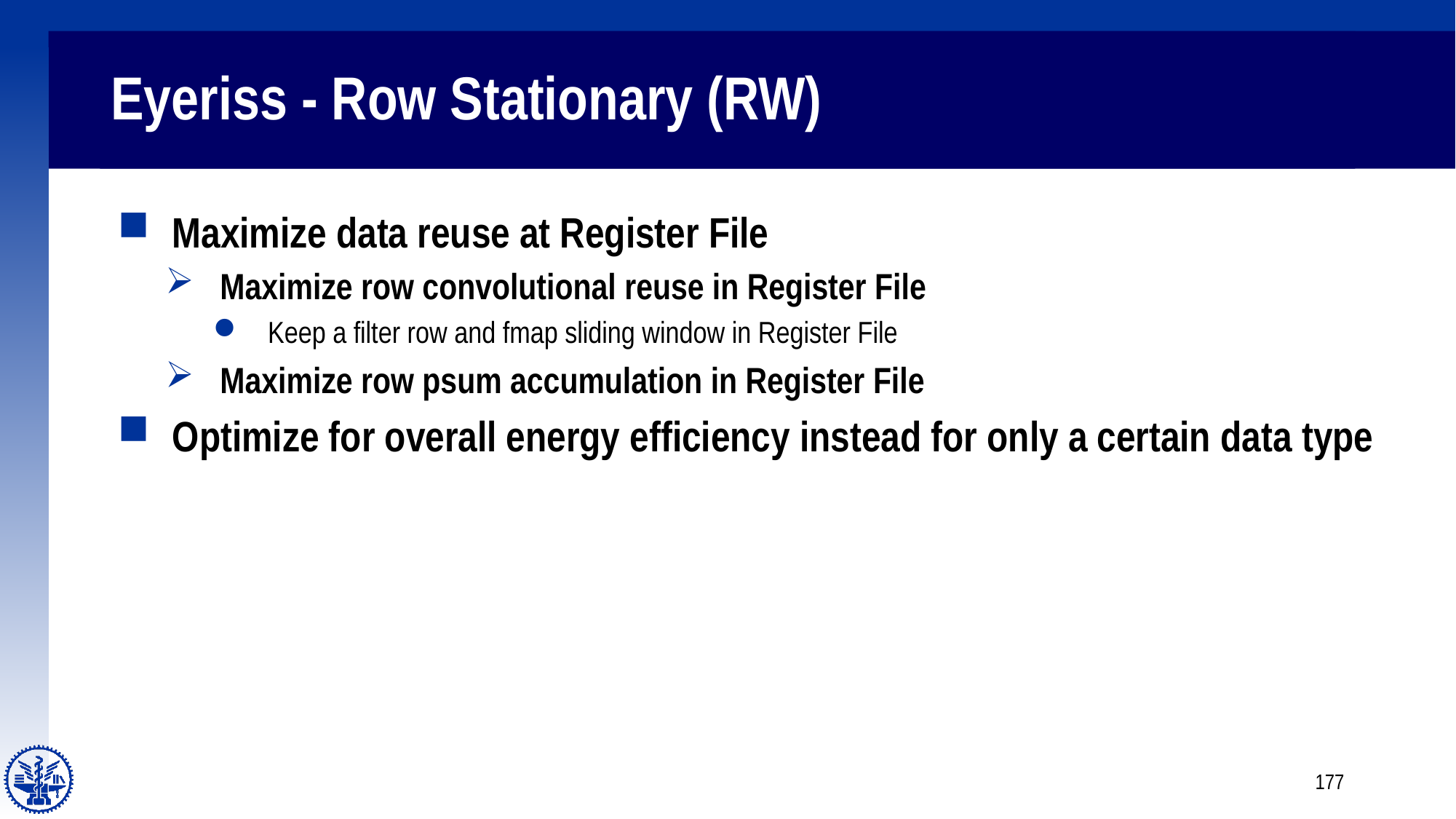

# Eyeriss - Row Stationary (RW)
Maximize data reuse at Register File
Maximize row convolutional reuse in Register File
Keep a filter row and fmap sliding window in Register File
Maximize row psum accumulation in Register File
Optimize for overall energy efficiency instead for only a certain data type
177